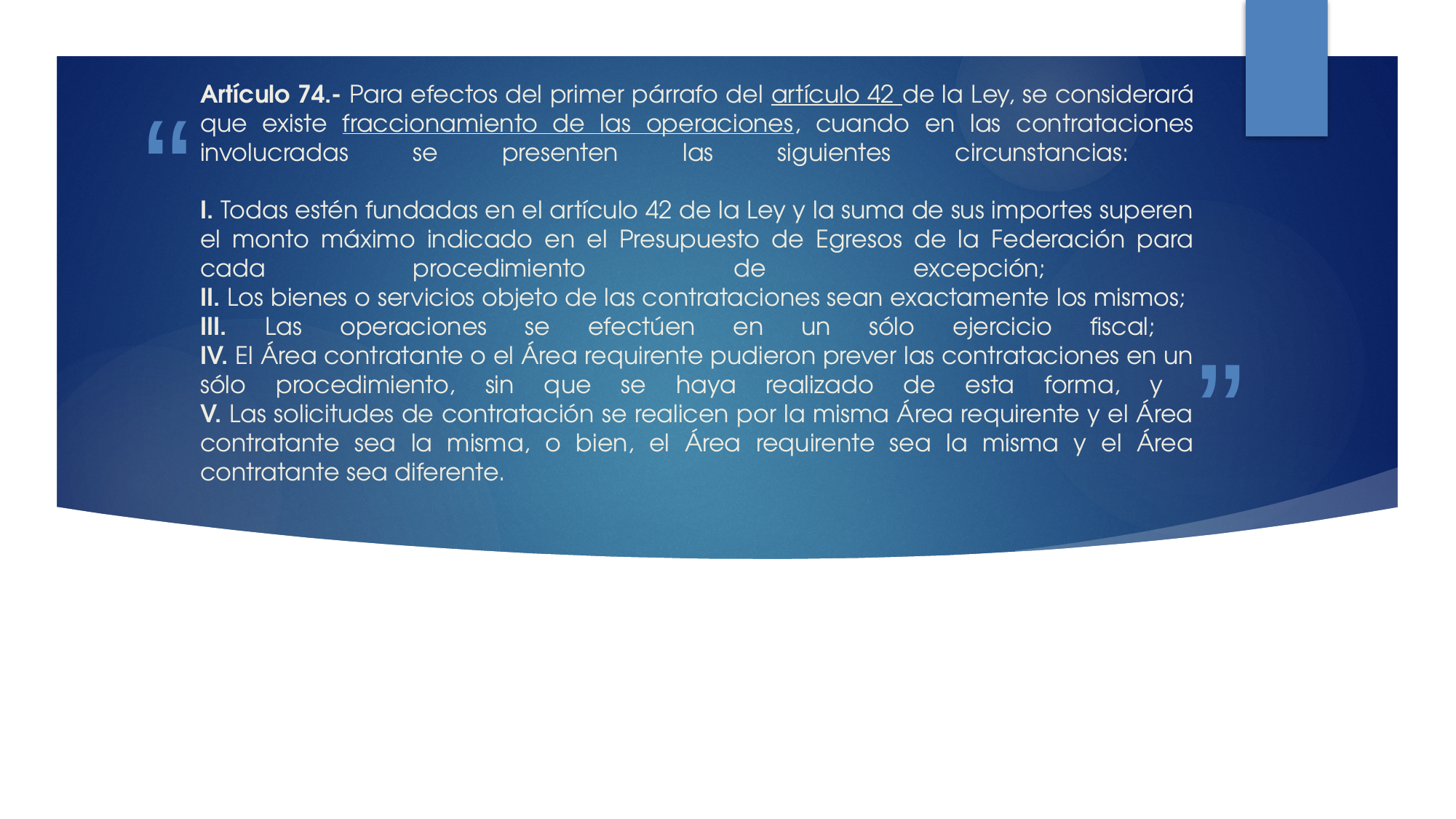

# Artículo 74.- Para efectos del primer párrafo del artículo 42 de la Ley, se considerará que existe fraccionamiento de las operaciones, cuando en las contrataciones involucradas se presenten las siguientes circunstancias: I. Todas estén fundadas en el artículo 42 de la Ley y la suma de sus importes superen el monto máximo indicado en el Presupuesto de Egresos de la Federación para cada procedimiento de excepción; II. Los bienes o servicios objeto de las contrataciones sean exactamente los mismos; III. Las operaciones se efectúen en un sólo ejercicio fiscal; IV. El Área contratante o el Área requirente pudieron prever las contrataciones en un sólo procedimiento, sin que se haya realizado de esta forma, y V. Las solicitudes de contratación se realicen por la misma Área requirente y el Área contratante sea la misma, o bien, el Área requirente sea la misma y el Área contratante sea diferente.